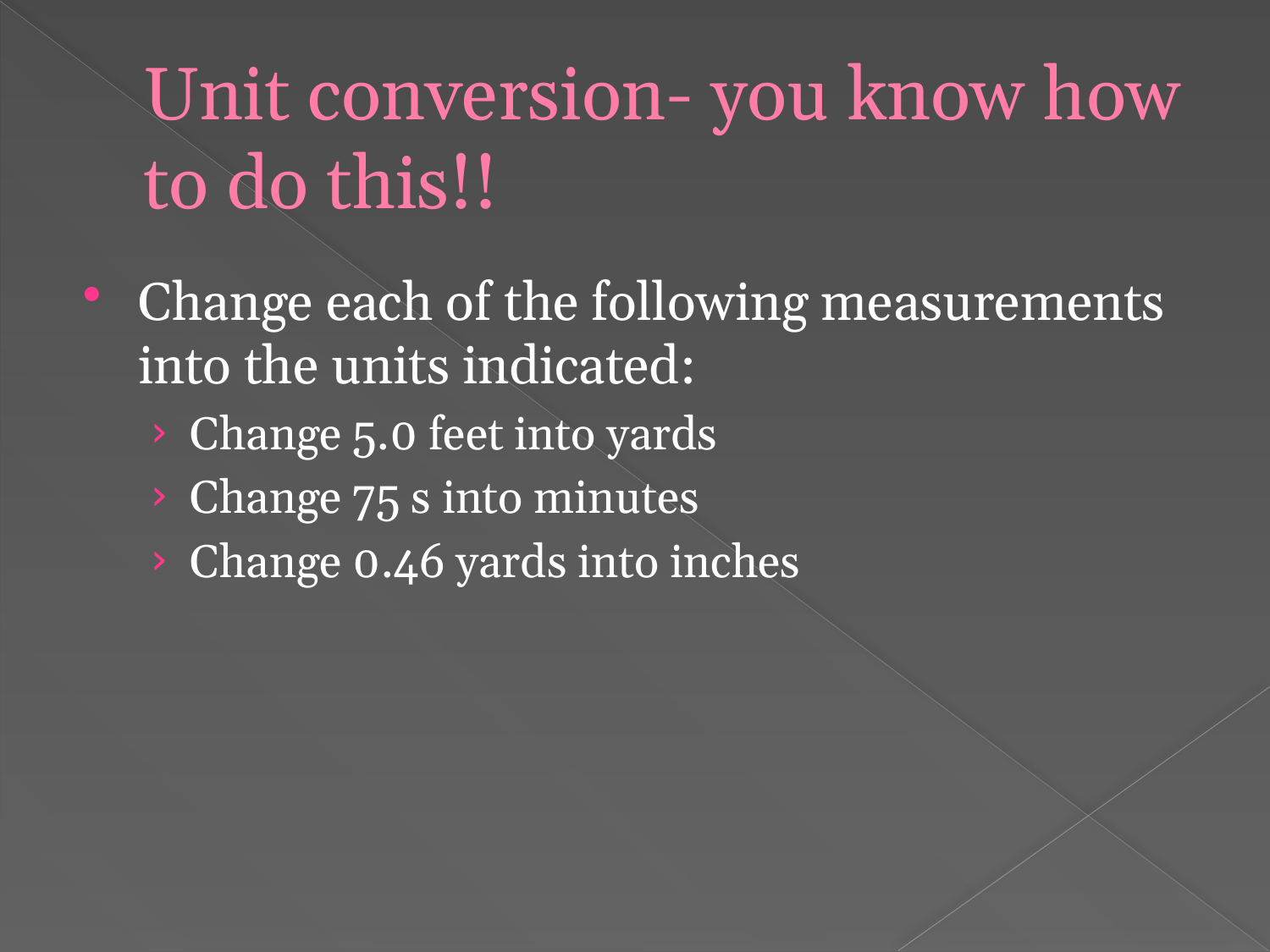

# Unit conversion- you know how to do this!!
Change each of the following measurements into the units indicated:
Change 5.0 feet into yards
Change 75 s into minutes
Change 0.46 yards into inches